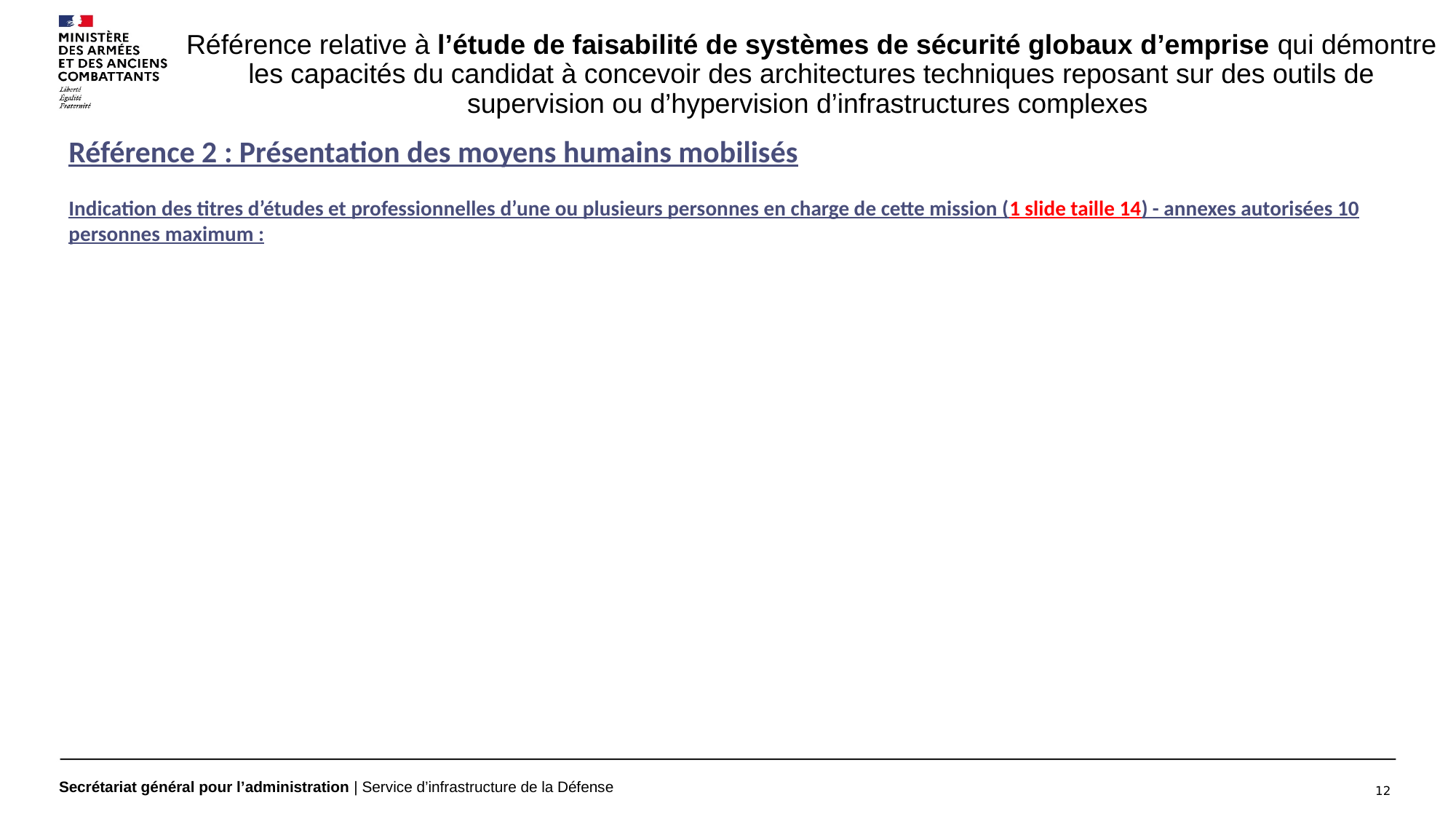

# Référence relative à l’étude de faisabilité de systèmes de sécurité globaux d’emprise qui démontre les capacités du candidat à concevoir des architectures techniques reposant sur des outils de supervision ou d’hypervision d’infrastructures complexes
Référence 2 : Présentation des moyens humains mobilisés

Indication des titres d’études et professionnelles d’une ou plusieurs personnes en charge de cette mission (1 slide taille 14) - annexes autorisées 10 personnes maximum :

12